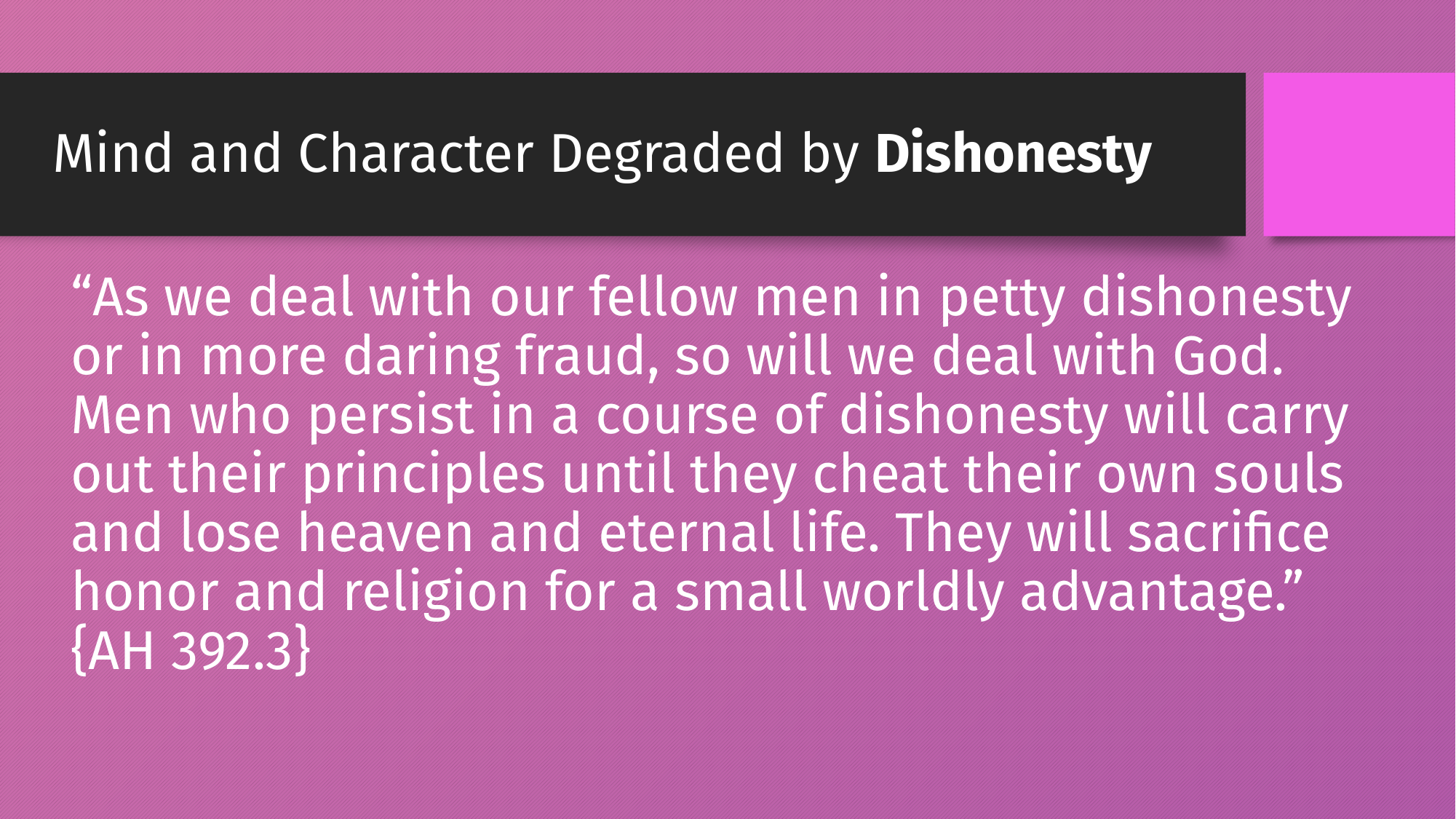

# Mind and Character Degraded by Dishonesty
“As we deal with our fellow men in petty dishonesty or in more daring fraud, so will we deal with God. Men who persist in a course of dishonesty will carry out their principles until they cheat their own souls and lose heaven and eternal life. They will sacrifice honor and religion for a small worldly advantage.” {AH 392.3}